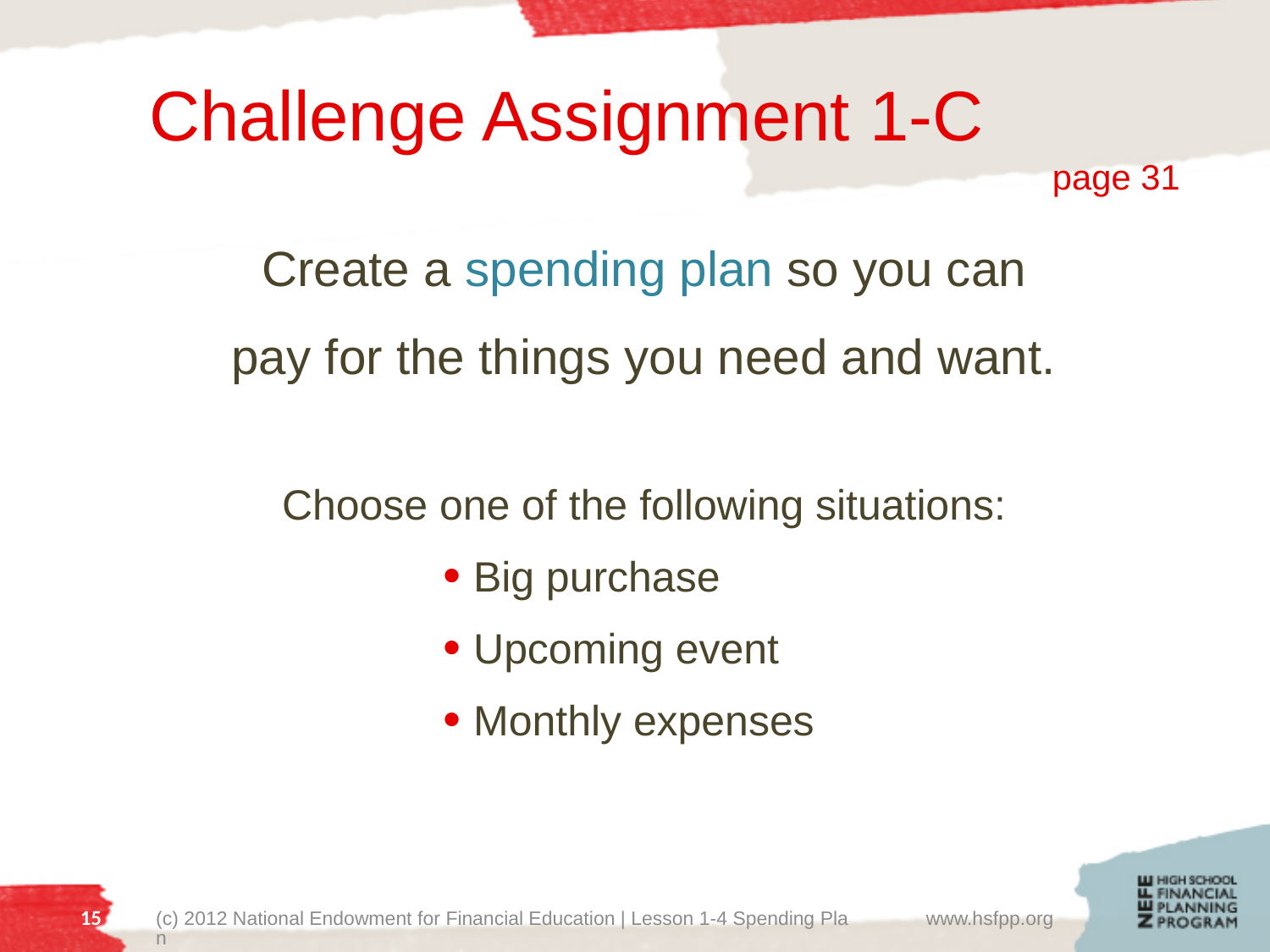

# Challenge Assignment 1-C           page 31
Create a spending plan so you can
pay for the things you need and want.

Choose one of the following situations:
Big purchase
Upcoming event
Monthly expenses
15
(c) 2012 National Endowment for Financial Education | Lesson 1-4 Spending Plan
www.hsfpp.org